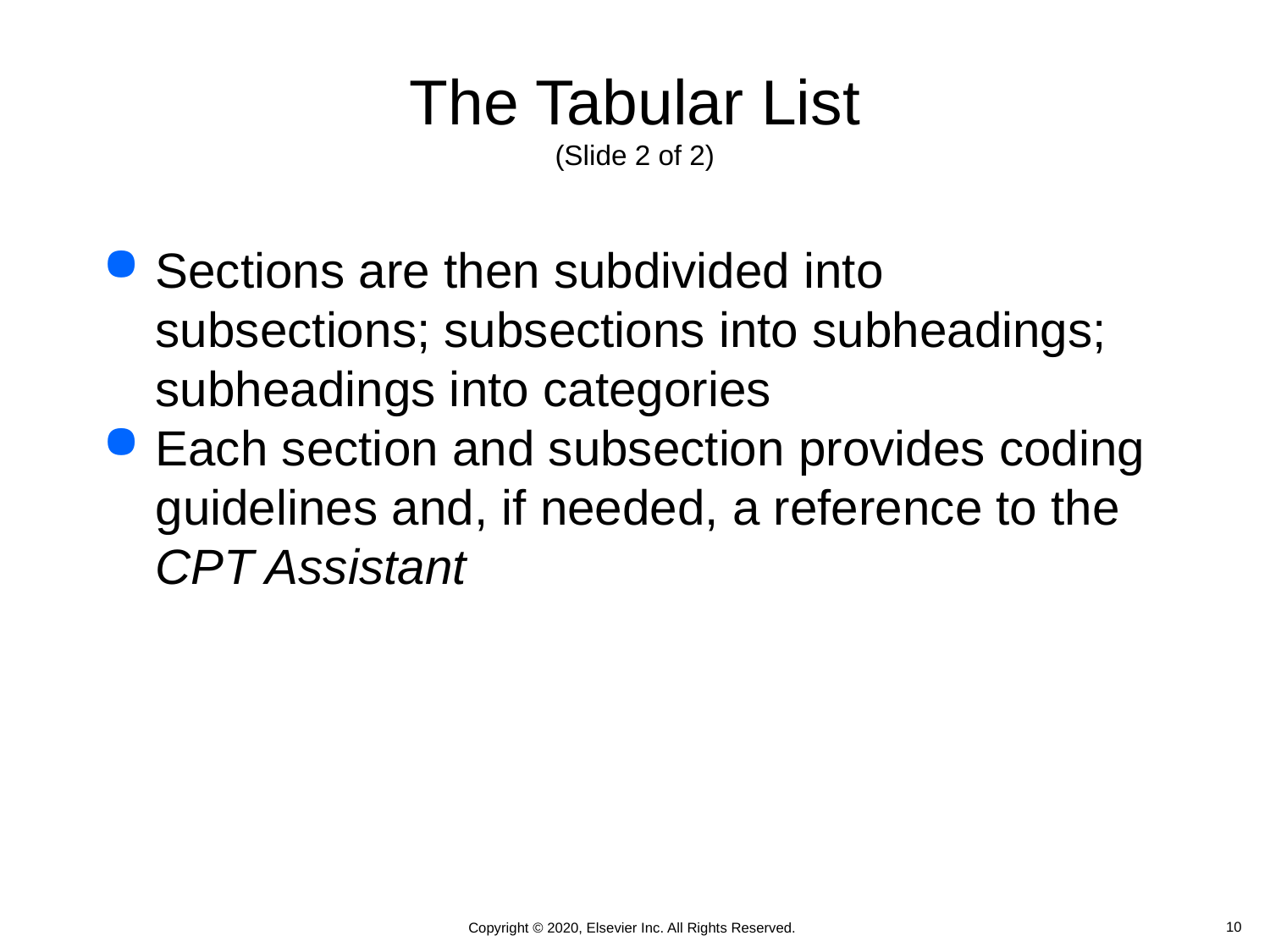

# The Tabular List (Slide 2 of 2)
Sections are then subdivided into subsections; subsections into subheadings; subheadings into categories
Each section and subsection provides coding guidelines and, if needed, a reference to the CPT Assistant
 10